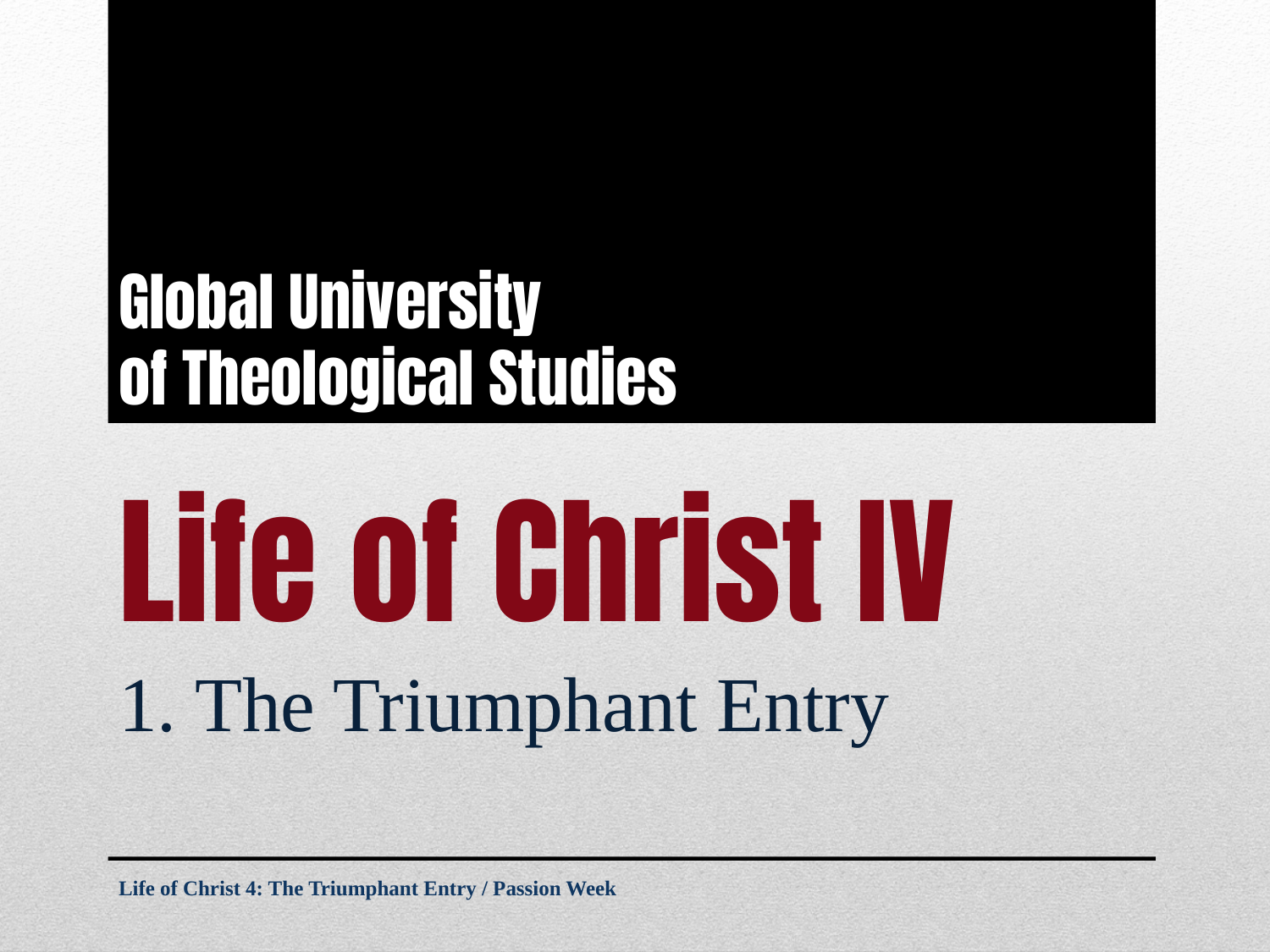

Global University
of Theological Studies
# Life of Christ IV
1. The Triumphant Entry
Life of Christ 4: The Triumphant Entry / Passion Week